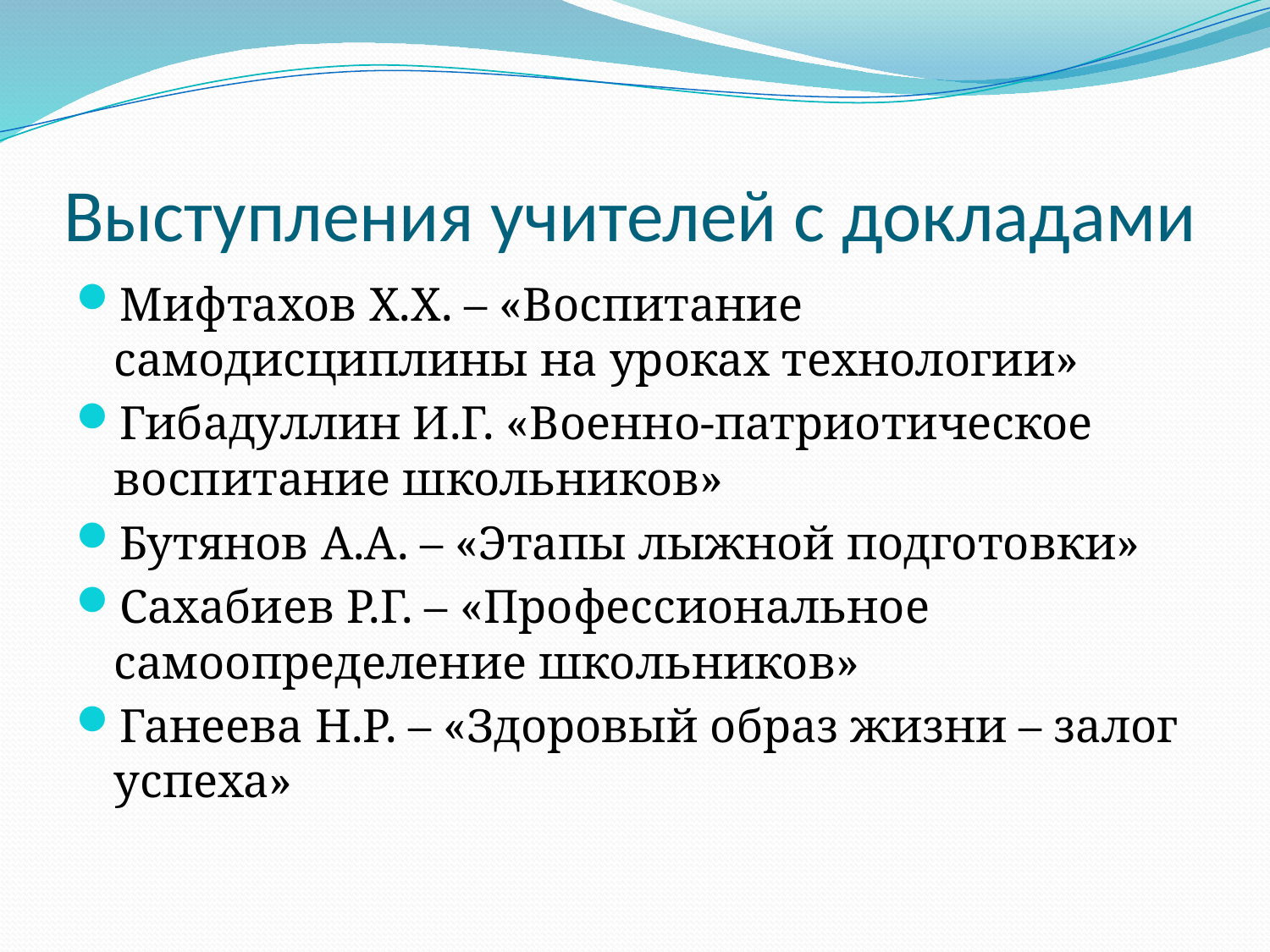

# Выступления учителей с докладами
Мифтахов Х.Х. – «Воспитание самодисциплины на уроках технологии»
Гибадуллин И.Г. «Военно-патриотическое воспитание школьников»
Бутянов А.А. – «Этапы лыжной подготовки»
Сахабиев Р.Г. – «Профессиональное самоопределение школьников»
Ганеева Н.Р. – «Здоровый образ жизни – залог успеха»